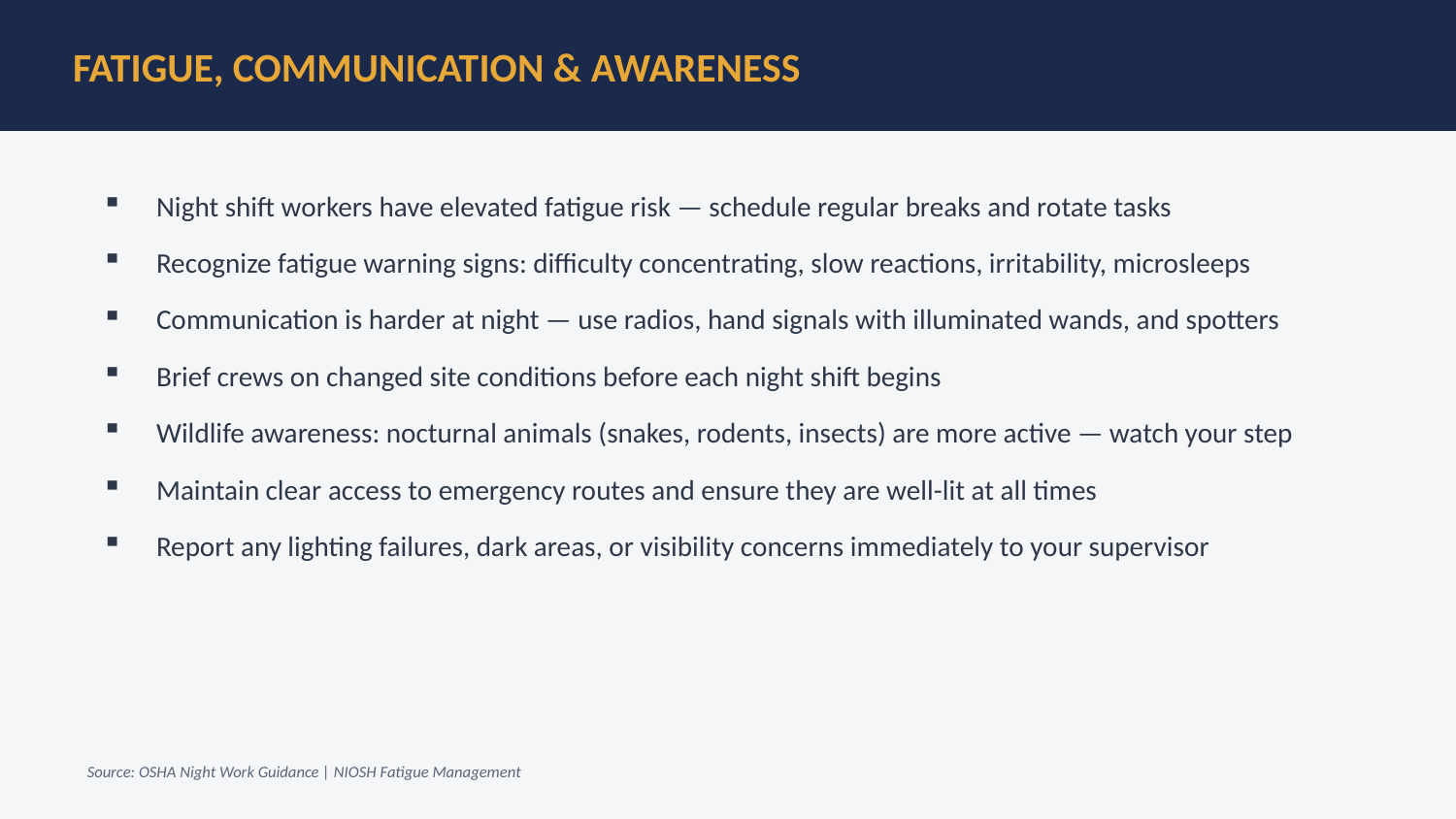

FATIGUE, COMMUNICATION & AWARENESS
Night shift workers have elevated fatigue risk — schedule regular breaks and rotate tasks
Recognize fatigue warning signs: difficulty concentrating, slow reactions, irritability, microsleeps
Communication is harder at night — use radios, hand signals with illuminated wands, and spotters
Brief crews on changed site conditions before each night shift begins
Wildlife awareness: nocturnal animals (snakes, rodents, insects) are more active — watch your step
Maintain clear access to emergency routes and ensure they are well-lit at all times
Report any lighting failures, dark areas, or visibility concerns immediately to your supervisor
Source: OSHA Night Work Guidance | NIOSH Fatigue Management